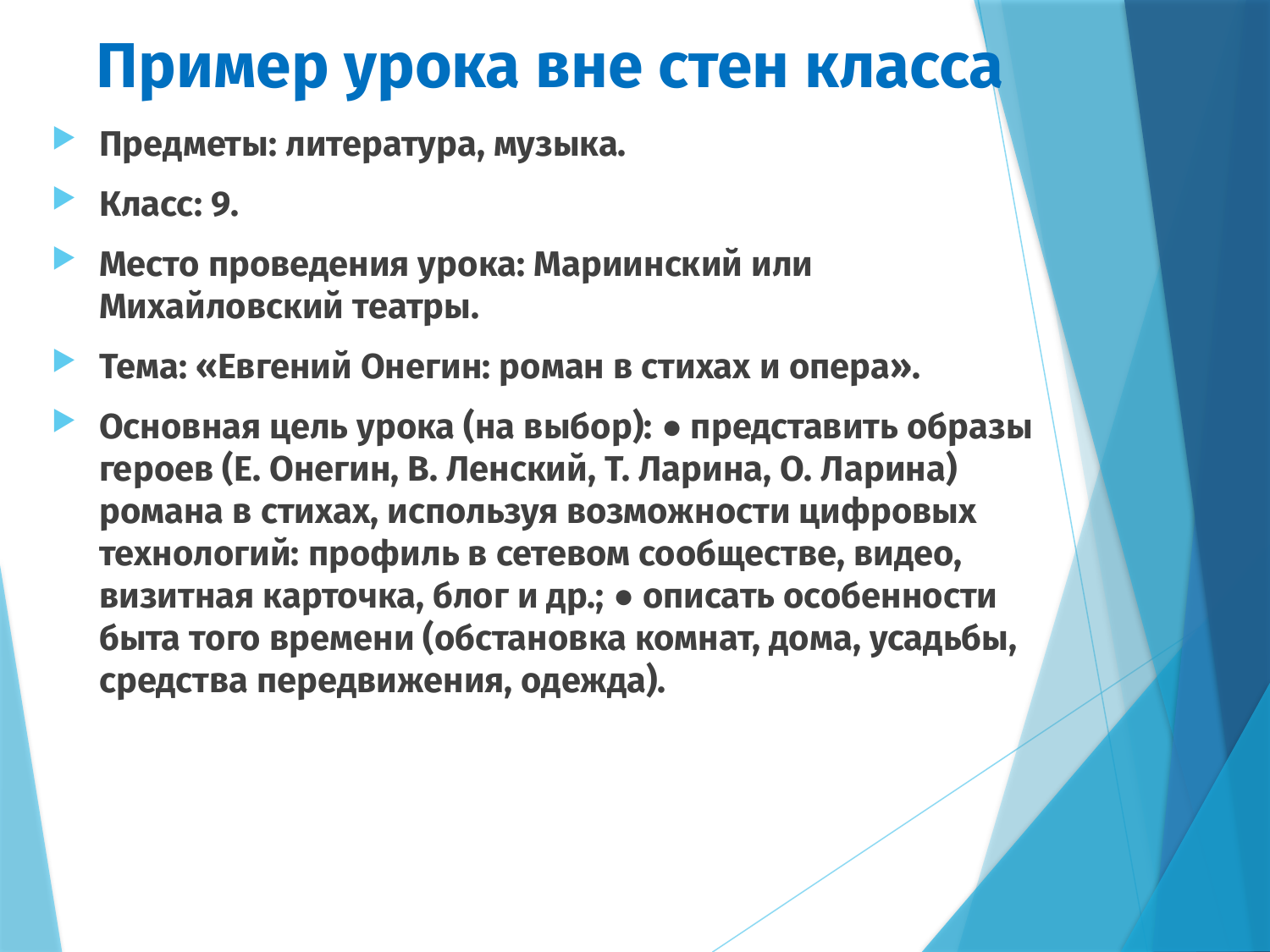

# Пример урока вне стен класса
Предметы: литература, музыка.
Класс: 9.
Место проведения урока: Мариинский или Михайловский театры.
Тема: «Евгений Онегин: роман в стихах и опера».
Основная цель урока (на выбор): ● представить образы героев (Е. Онегин, В. Ленский, Т. Ларина, О. Ларина) романа в стихах, используя возможности цифровых технологий: профиль в сетевом сообществе, видео, визитная карточка, блог и др.; ● описать особенности быта того времени (обстановка комнат, дома, усадьбы, средства передвижения, одежда).